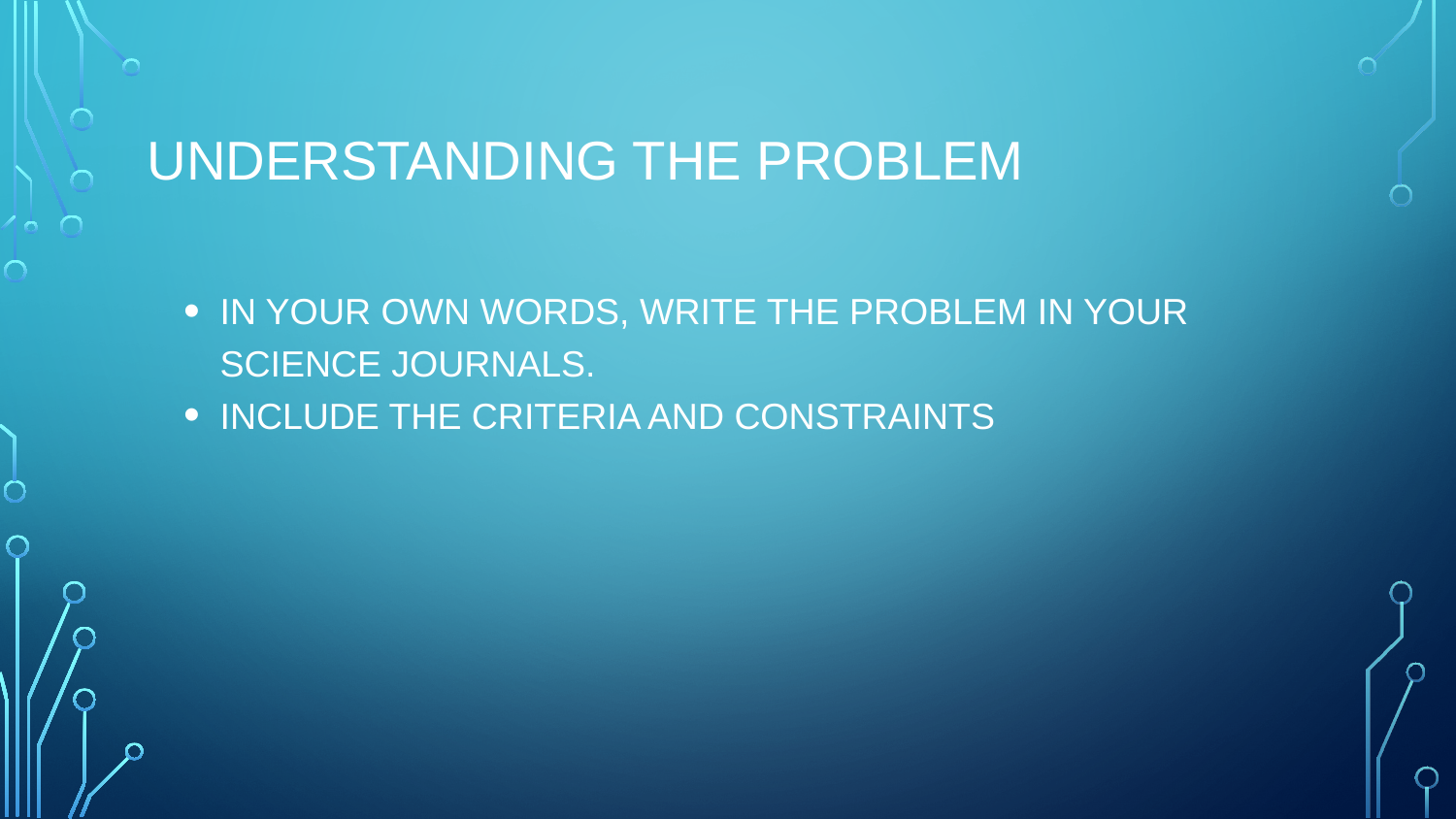

# UNDERSTANDING THE PROBLEM
IN YOUR OWN WORDS, WRITE THE PROBLEM IN YOUR SCIENCE JOURNALS.
INCLUDE THE CRITERIA AND CONSTRAINTS